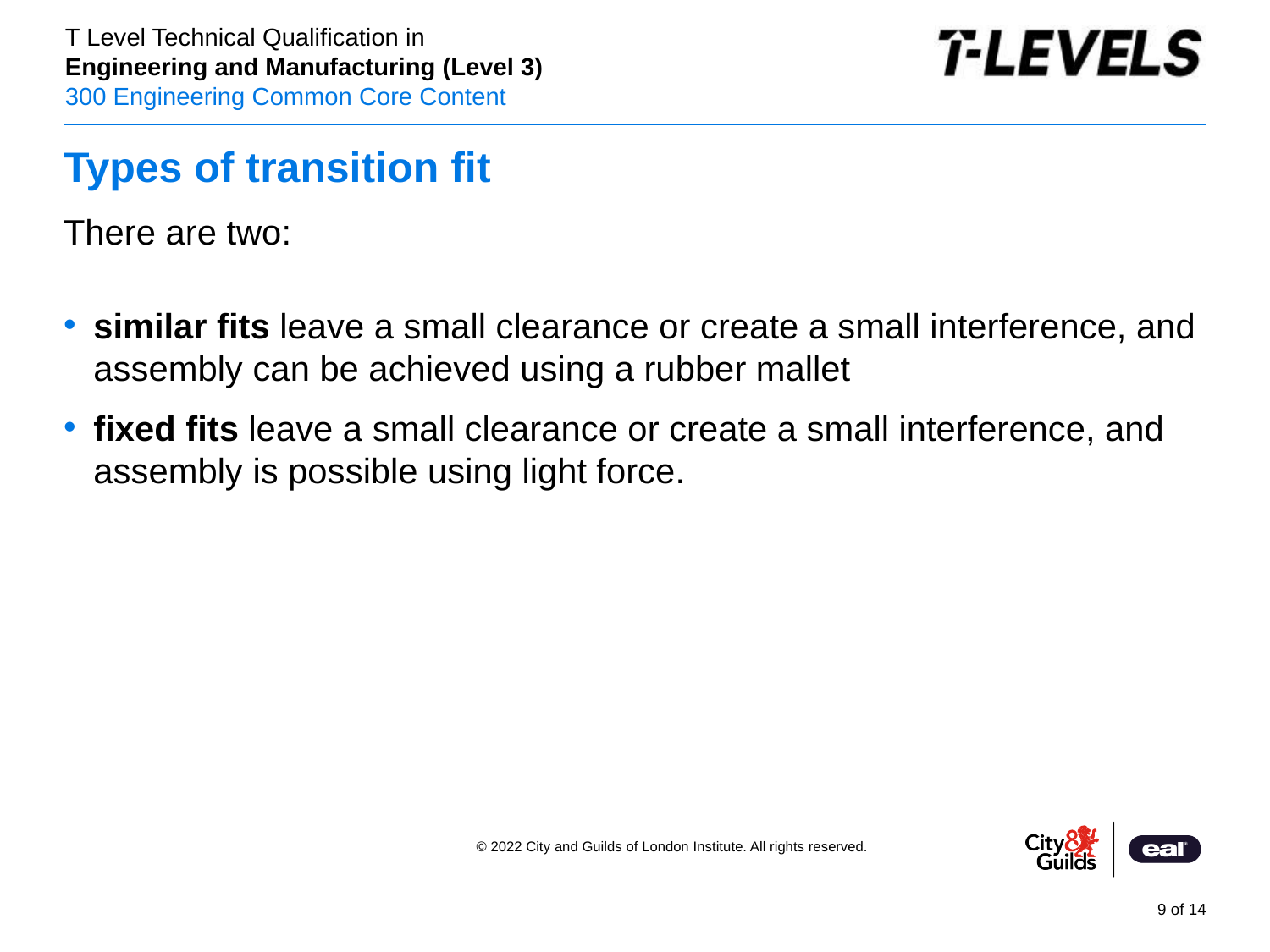

# Types of transition fit
There are two:

similar fits leave a small clearance or create a small interference, and assembly can be achieved using a rubber mallet
fixed fits leave a small clearance or create a small interference, and assembly is possible using light force.